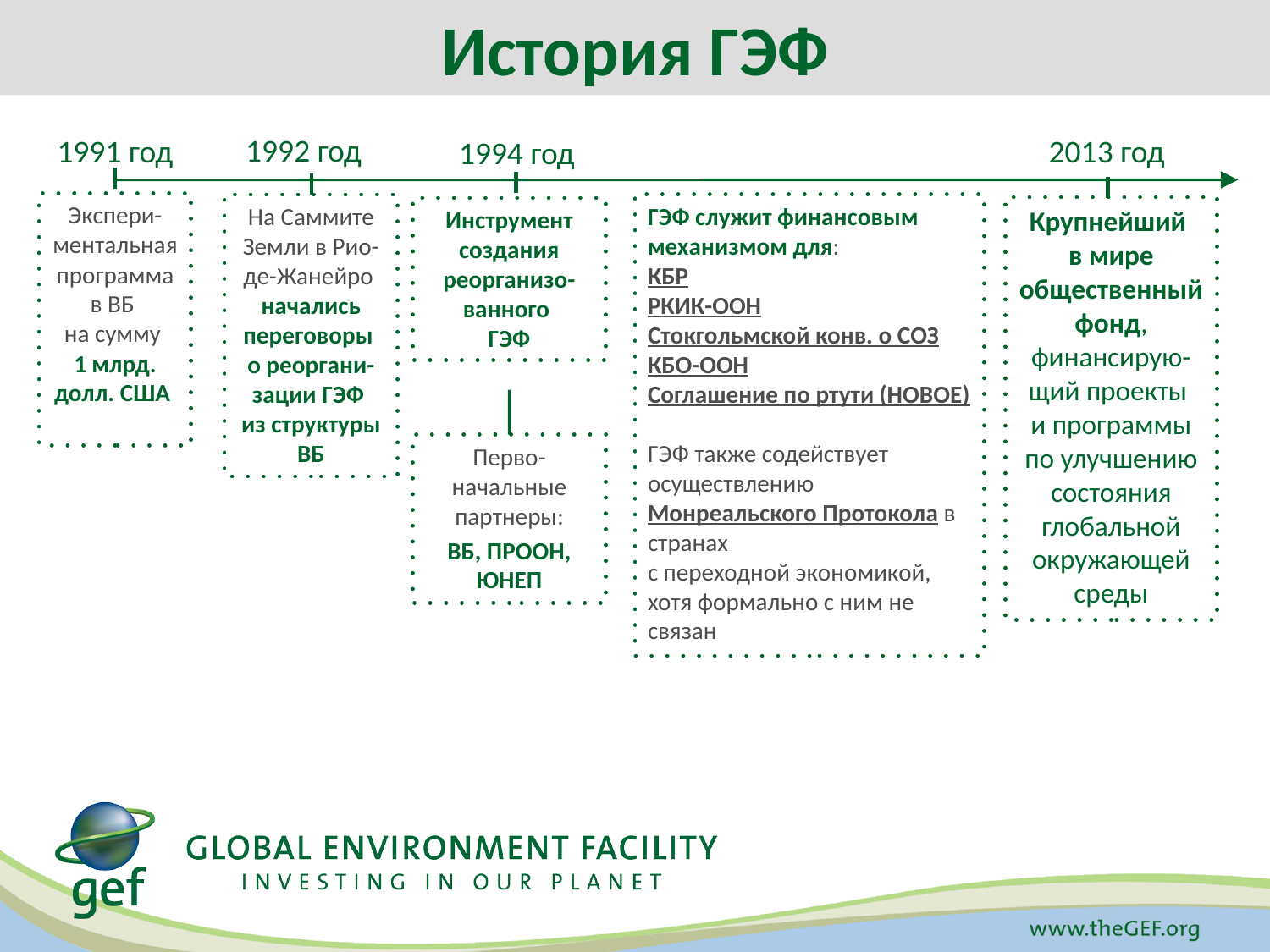

История ГЭФ
1992 год
2013 год
1991 год
1994 год
Экспери-ментальная программа в ВБ
на сумму
1 млрд. долл. США

ГЭФ служит финансовым механизмом для:
КБР
РКИК-ООН
Стокгольмской конв. о СОЗ
КБО-ООН
Соглашение по ртути (НОВОЕ)

ГЭФ также содействует осуществлению Монреальского Протокола в странах
с переходной экономикой, хотя формально с ним не связан
На Саммите Земли в Рио-де-Жанейро  начались переговоры  о реоргани-
зации ГЭФ
из структуры ВБ
Крупнейший
в мире общественный фонд, финансирую-
щий проекты
и программы по улучшению состояния глобальной окружающей среды
Инструмент создания реорганизо-
ванного
ГЭФ
Перво-
начальные партнеры:
ВБ, ПРООН, ЮНЕП